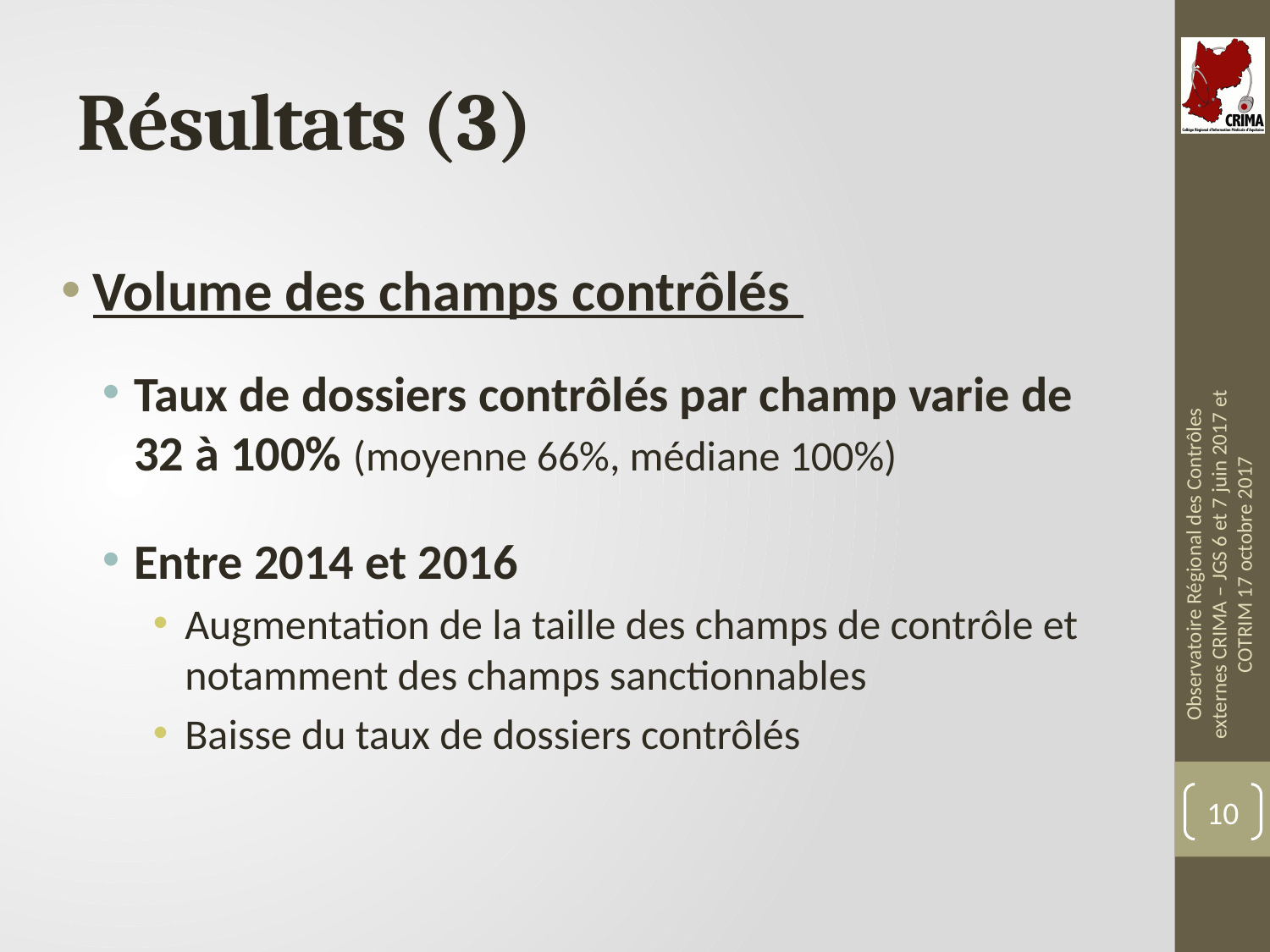

# Résultats (3)
Volume des champs contrôlés

Taux de dossiers contrôlés par champ varie de 32 à 100% (moyenne 66%, médiane 100%)

Entre 2014 et 2016
Augmentation de la taille des champs de contrôle et notamment des champs sanctionnables
Baisse du taux de dossiers contrôlés

Observatoire Régional des Contrôles externes CRIMA – JGS 6 et 7 juin 2017 et COTRIM 17 octobre 2017
10